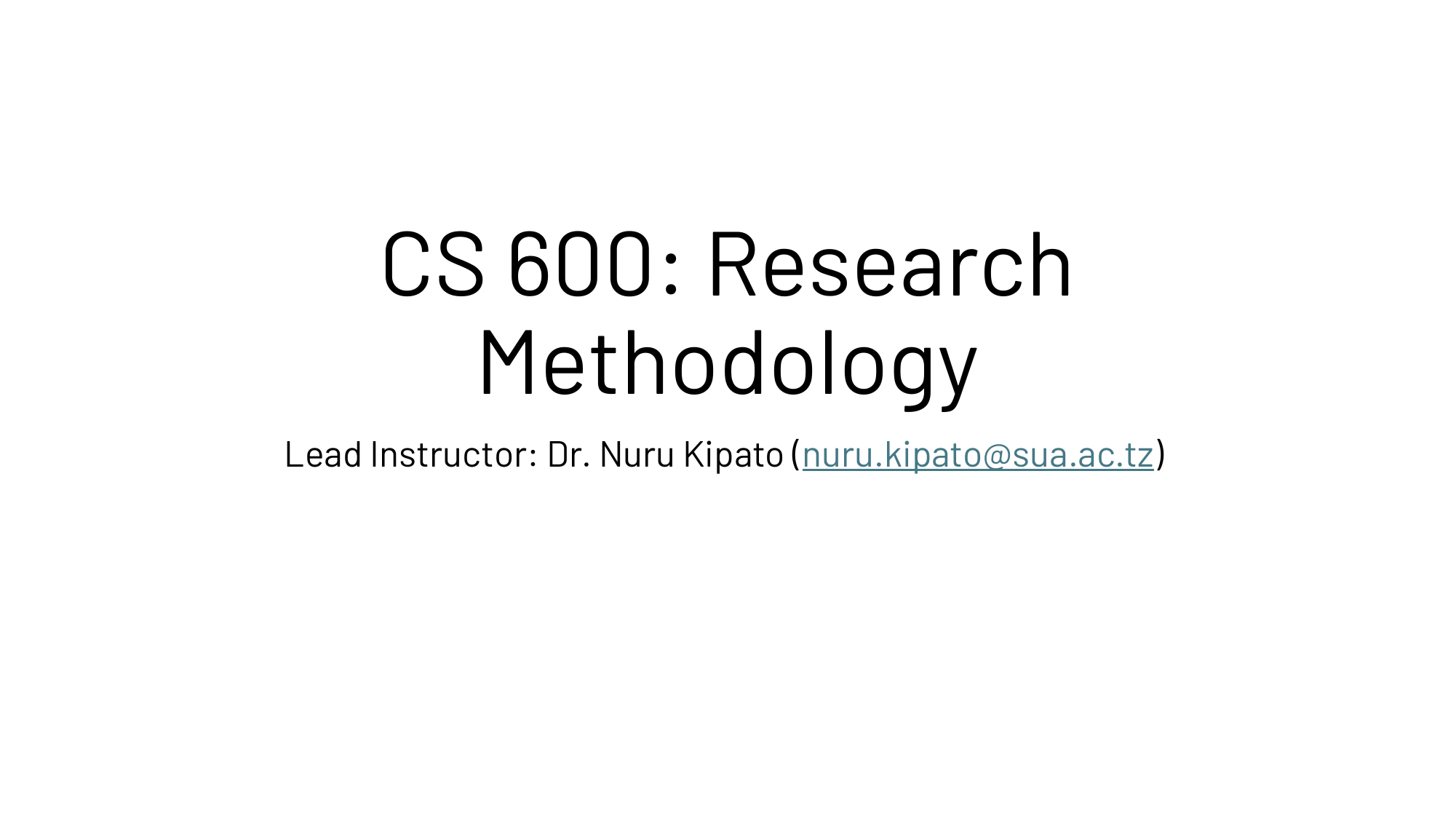

# CS 600: Research Methodology
Lead Instructor: Dr. Nuru Kipato (nuru.kipato@sua.ac.tz)